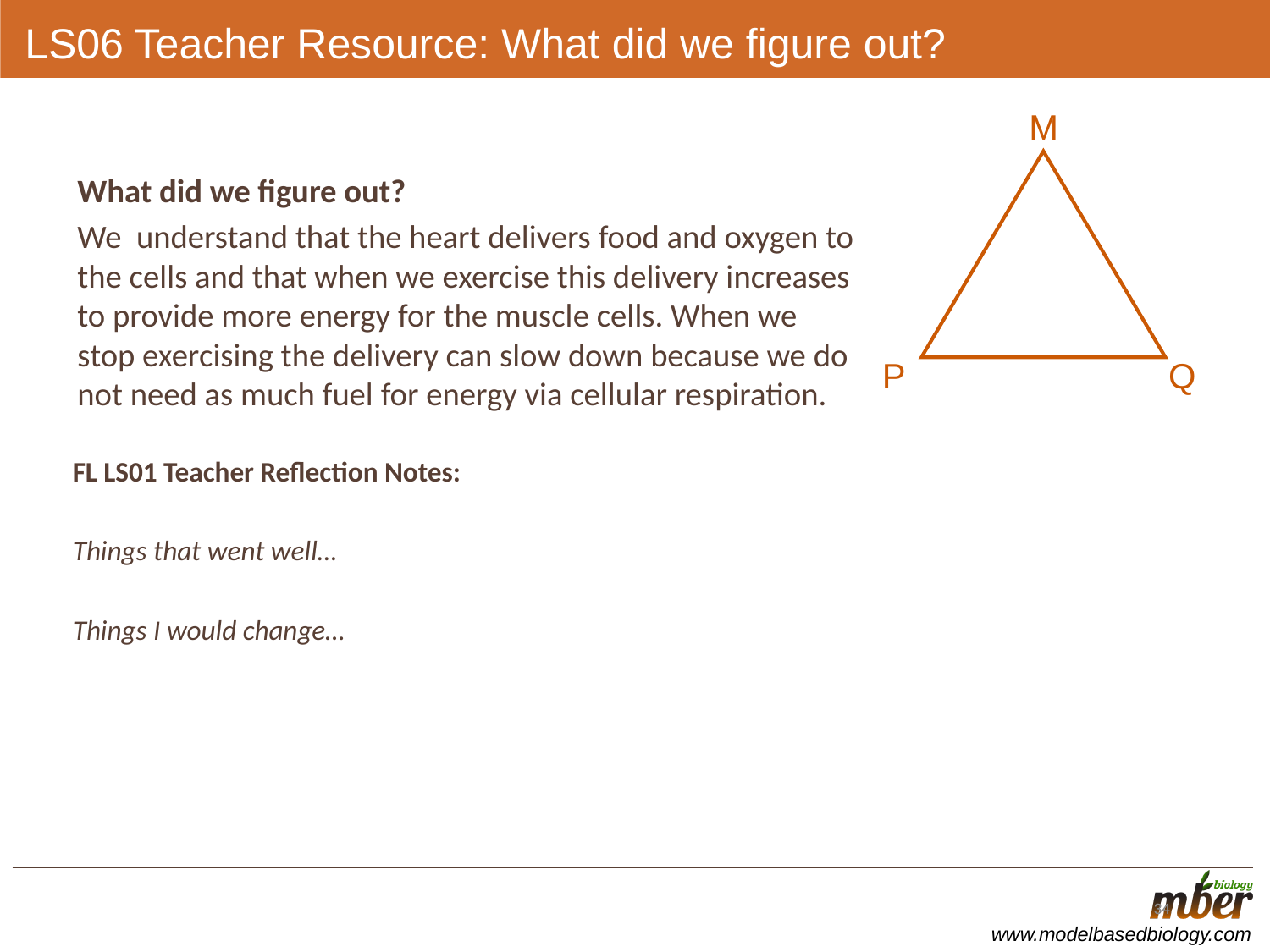

# LS06 Teacher Resource: What did we figure out?
M

Q
P
What did we figure out?
We  understand that the heart delivers food and oxygen to the cells and that when we exercise this delivery increases to provide more energy for the muscle cells. When we stop exercising the delivery can slow down because we do not need as much fuel for energy via cellular respiration.
FL LS01 Teacher Reflection Notes:

Things that went well…

Things I would change…

34
34